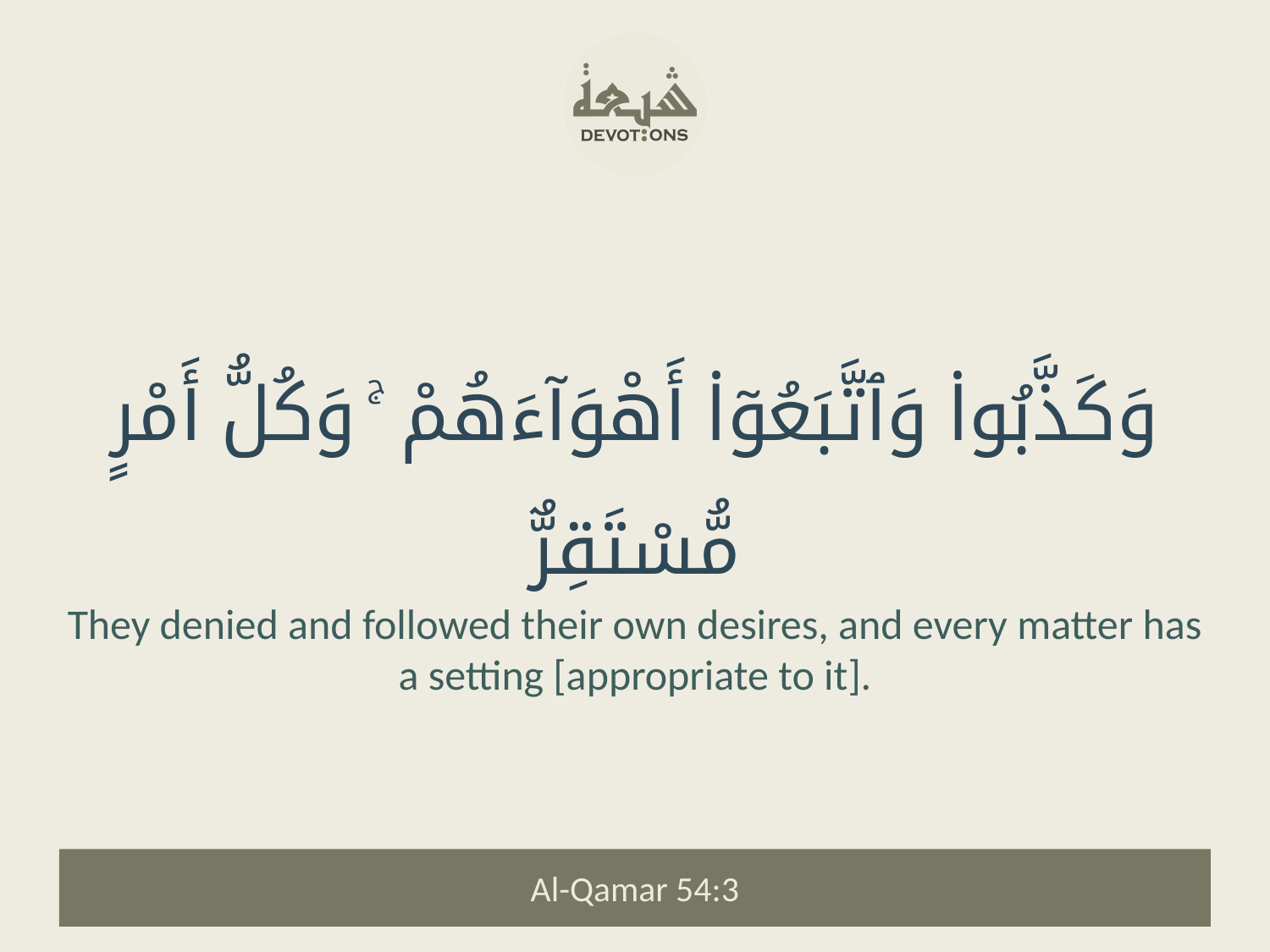

وَكَذَّبُوا۟ وَٱتَّبَعُوٓا۟ أَهْوَآءَهُمْ ۚ وَكُلُّ أَمْرٍ مُّسْتَقِرٌّ
They denied and followed their own desires, and every matter has a setting [appropriate to it].
Al-Qamar 54:3